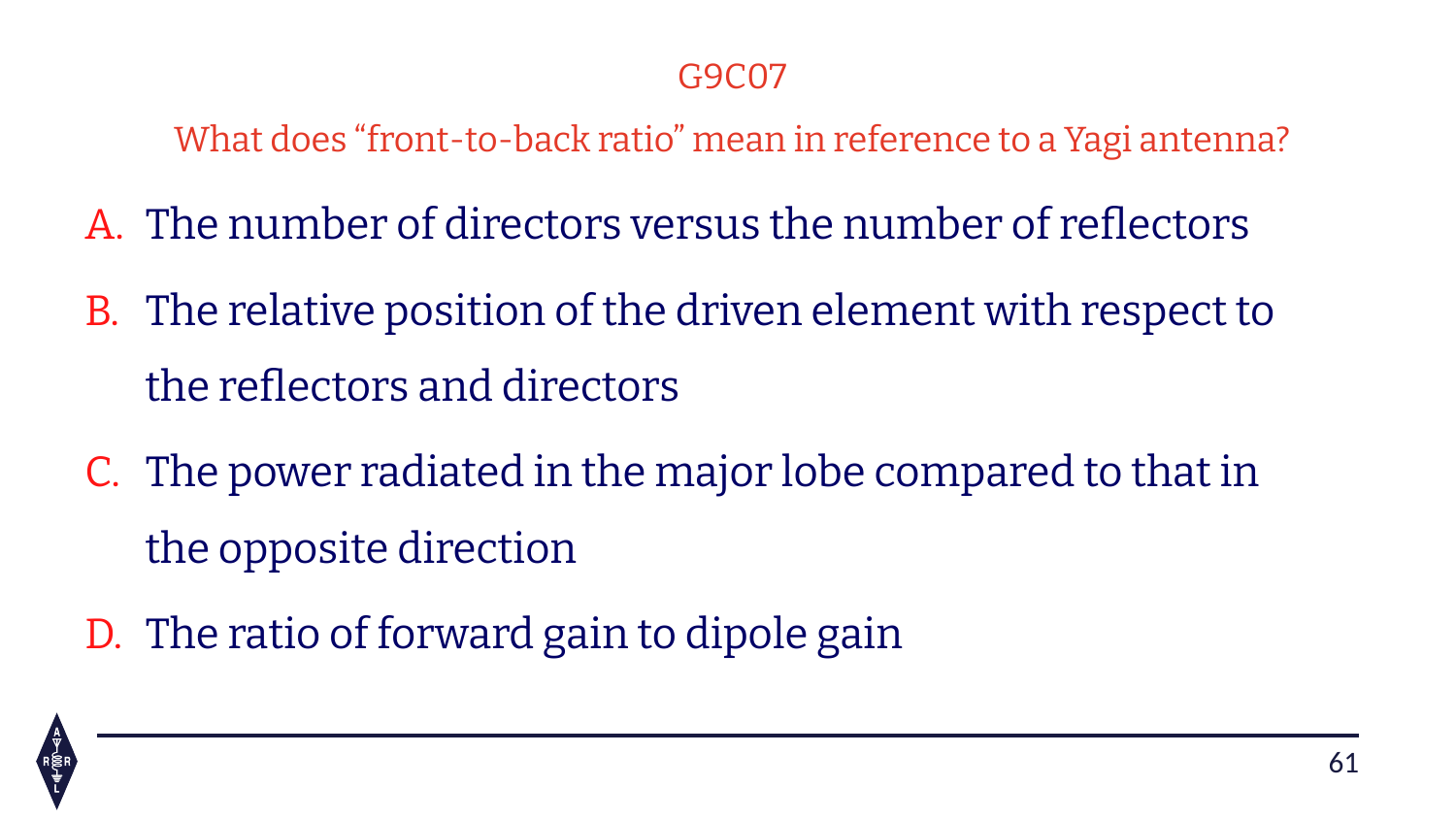

G9D02 	What is the feed-point impedance 				of a end-fed half wave antenna ?
G9C07
What does “front-to-back ratio” mean in reference to a Yagi antenna?
The number of directors versus the number of reflectors
The relative position of the driven element with respect to the reflectors and directors
The power radiated in the major lobe compared to that in the opposite direction
The ratio of forward gain to dipole gain

61